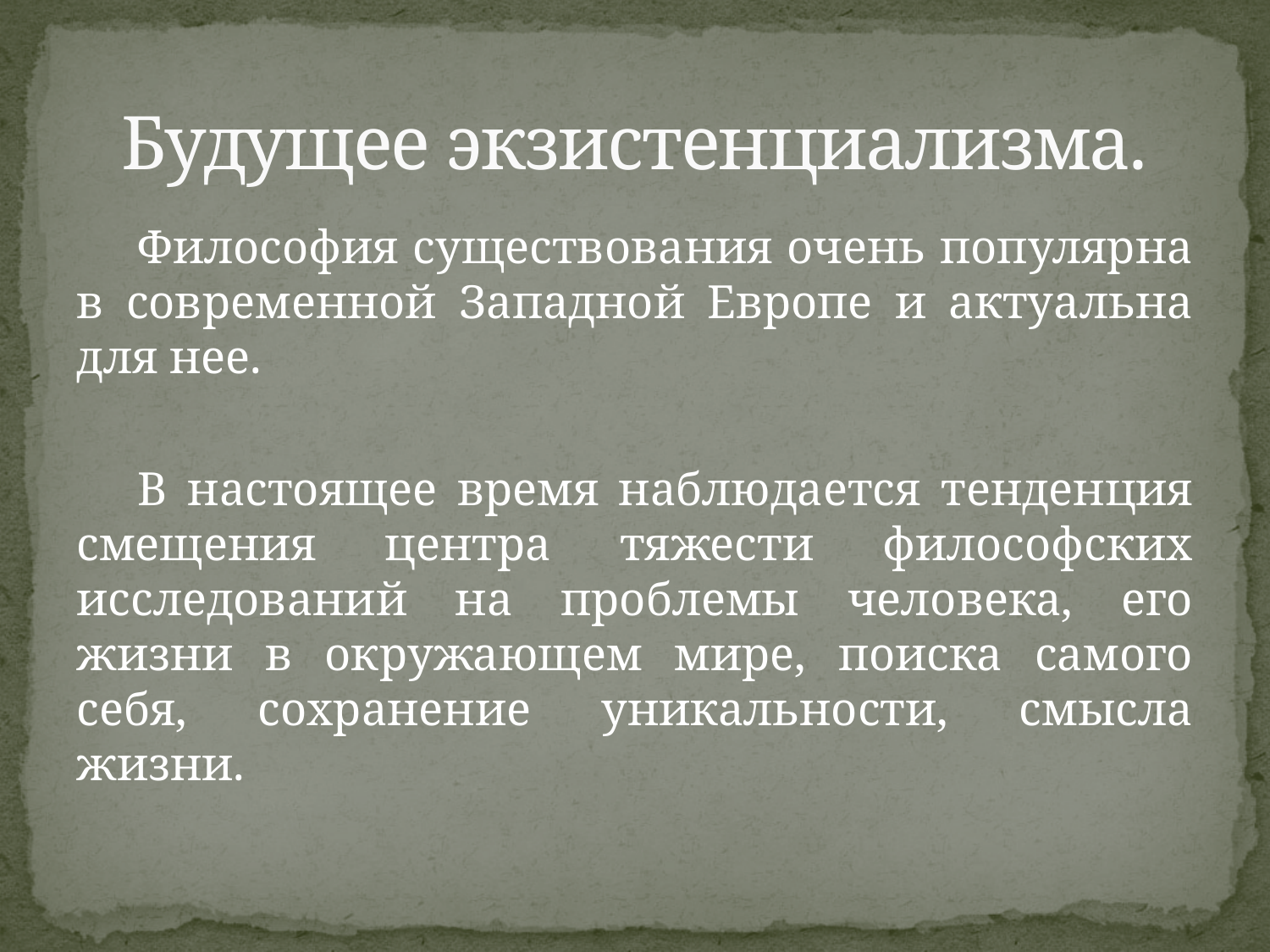

# Будущее экзистенциализма.
Философия существования очень популярна в современной Западной Европе и актуальна для нее.

В настоящее время наблюдается тенденция смещения центра тяжести философских исследований на проблемы человека, его жизни в окружающем мире, поиска самого себя, сохранение уникальности, смысла жизни.